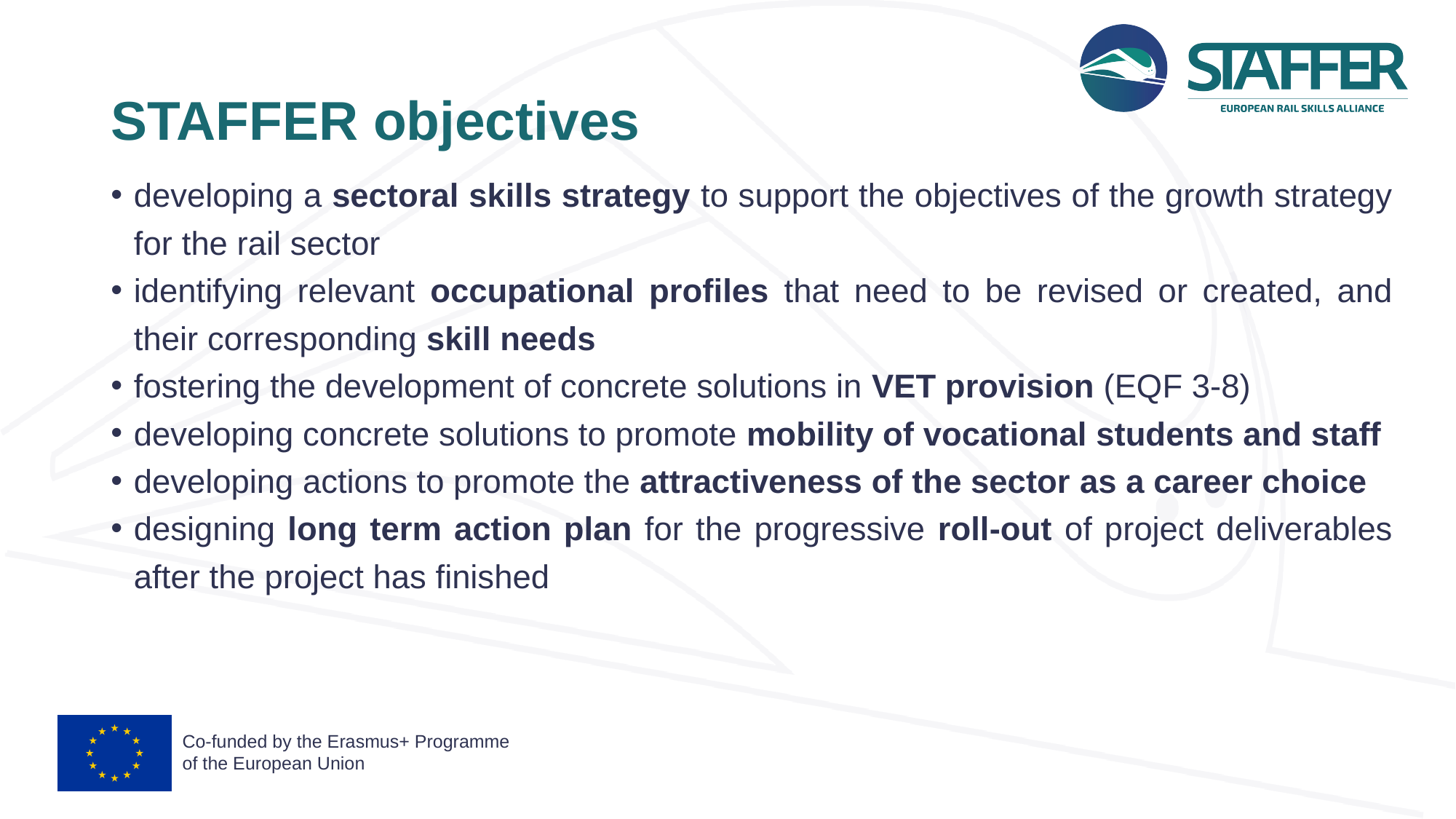

# STAFFER objectives
developing a sectoral skills strategy to support the objectives of the growth strategy for the rail sector
identifying relevant occupational profiles that need to be revised or created, and their corresponding skill needs
fostering the development of concrete solutions in VET provision (EQF 3-8)
developing concrete solutions to promote mobility of vocational students and staff
developing actions to promote the attractiveness of the sector as a career choice
designing long term action plan for the progressive roll-out of project deliverables after the project has finished